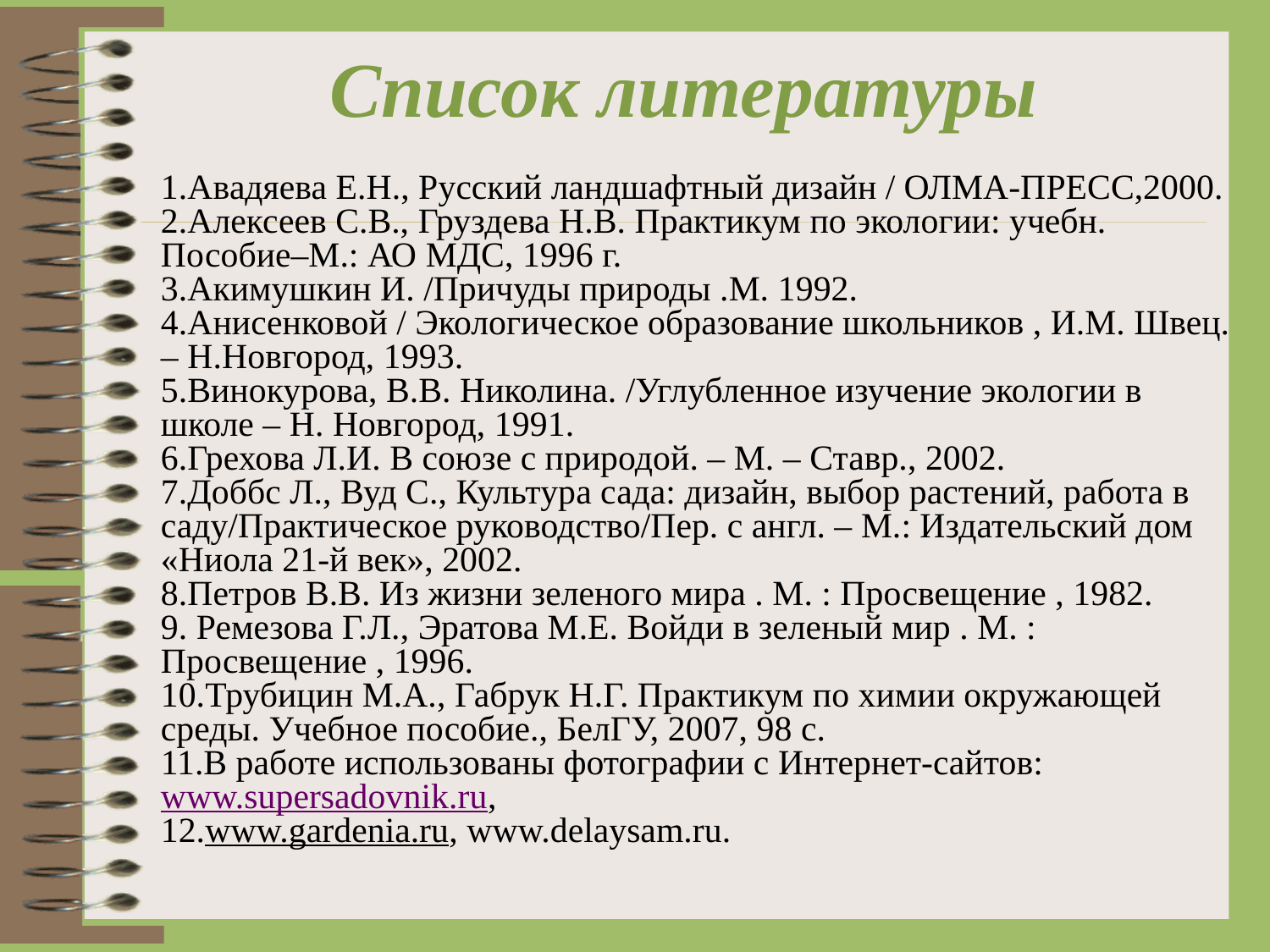

# Список литературы
Авадяева Е.Н., Русский ландшафтный дизайн / ОЛМА-ПРЕСС,2000.
Алексеев С.В., Груздева Н.В. Практикум по экологии: учебн. Пособие–М.: АО МДС, 1996 г.
Акимушкин И. /Причуды природы .М. 1992.
Анисенковой / Экологическое образование школьников , И.М. Швец. – Н.Новгород, 1993.
Винокурова, В.В. Николина. /Углубленное изучение экологии в школе – Н. Новгород, 1991.
Грехова Л.И. В союзе с природой. – М. – Ставр., 2002.
Доббс Л., Вуд С., Культура сада: дизайн, выбор растений, работа в саду/Практическое руководство/Пер. с англ. – М.: Издательский дом «Ниола 21-й век», 2002.
Петров В.В. Из жизни зеленого мира . М. : Просвещение , 1982.
 Ремезова Г.Л., Эратова М.Е. Войди в зеленый мир . М. : Просвещение , 1996.
Трубицин М.А., Габрук Н.Г. Практикум по химии окружающей среды. Учебное пособие., БелГУ, 2007, 98 с.
В работе использованы фотографии с Интернет-сайтов: www.supersadovnik.ru,
www.gardenia.ru, www.delaysam.ru.